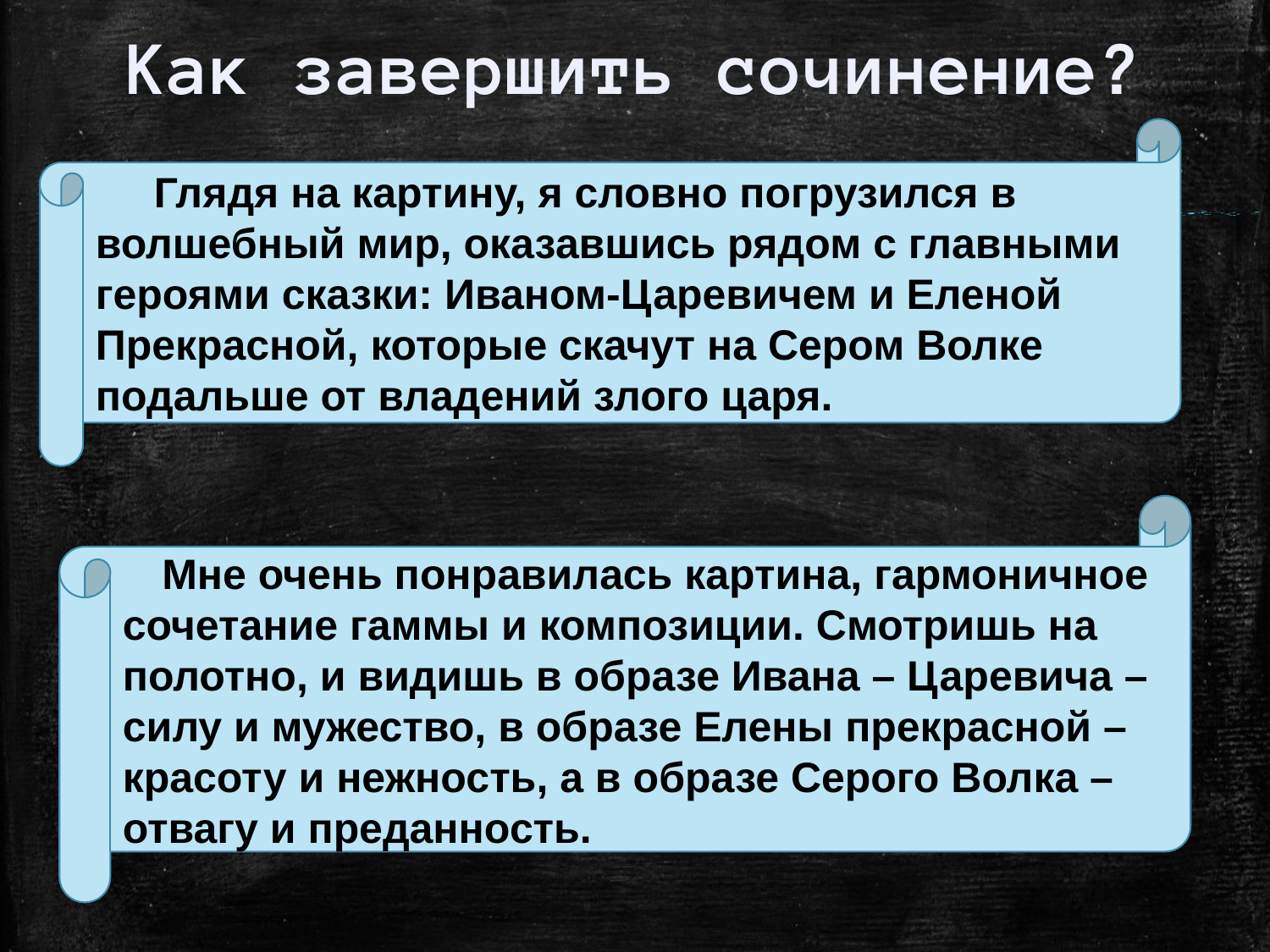

Как завершить сочинение?
#
      Глядя на картину, я словно погрузился в волшебный мир, оказавшись рядом с главными героями сказки: Иваном-Царевичем и Еленой Прекрасной, которые скачут на Сером Волке подальше от владений злого царя.

     Мне очень понравилась картина, гармоничное сочетание гаммы и композиции. Смотришь на полотно, и видишь в образе Ивана – Царевича – силу и мужество, в образе Елены прекрасной – красоту и нежность, а в образе Серого Волка – отвагу и преданность.